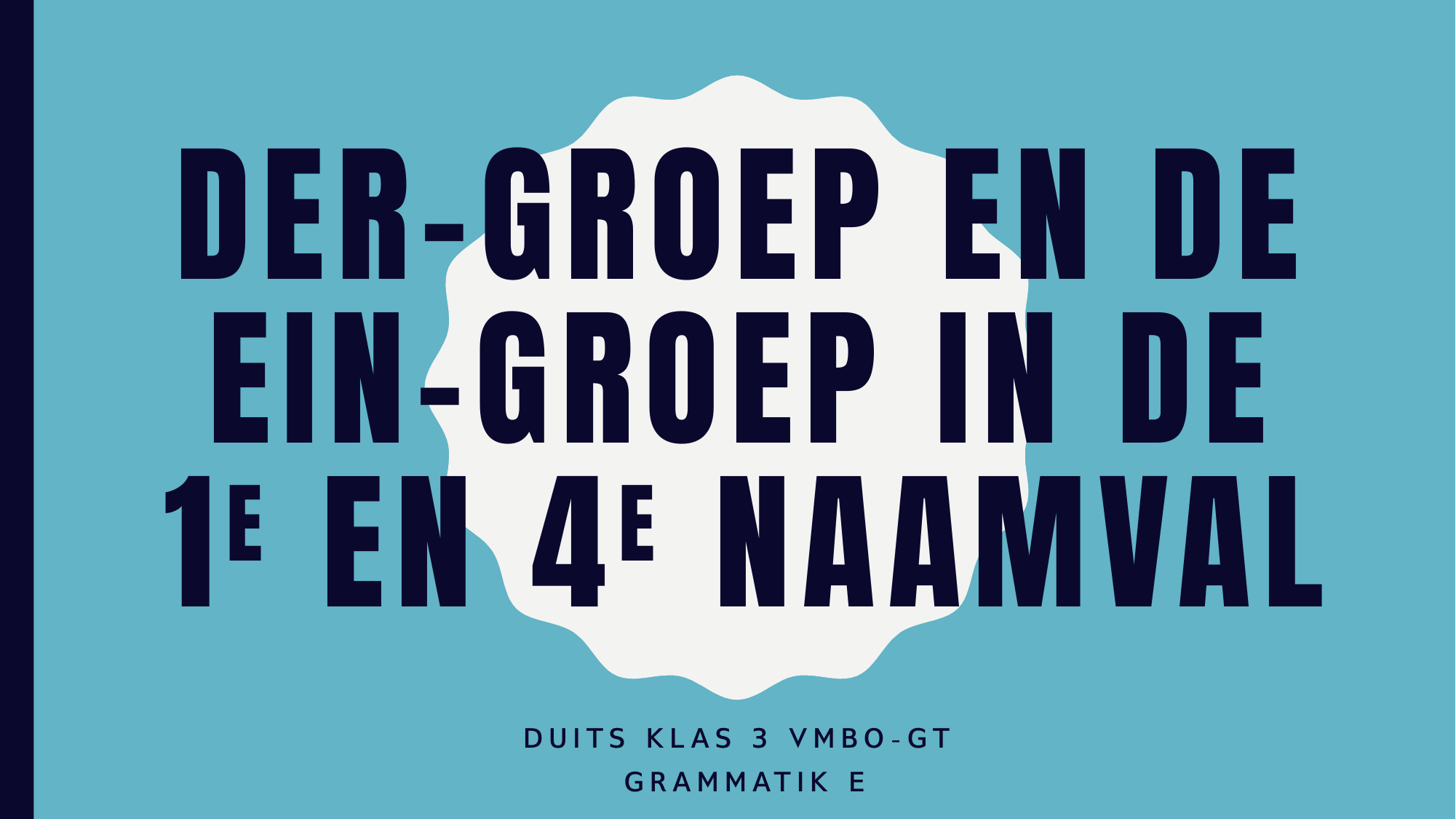

# Der-groep en de ein-groep in de 1e en 4e naamval
Duits klas 3 vmbo-GT
Grammatik E